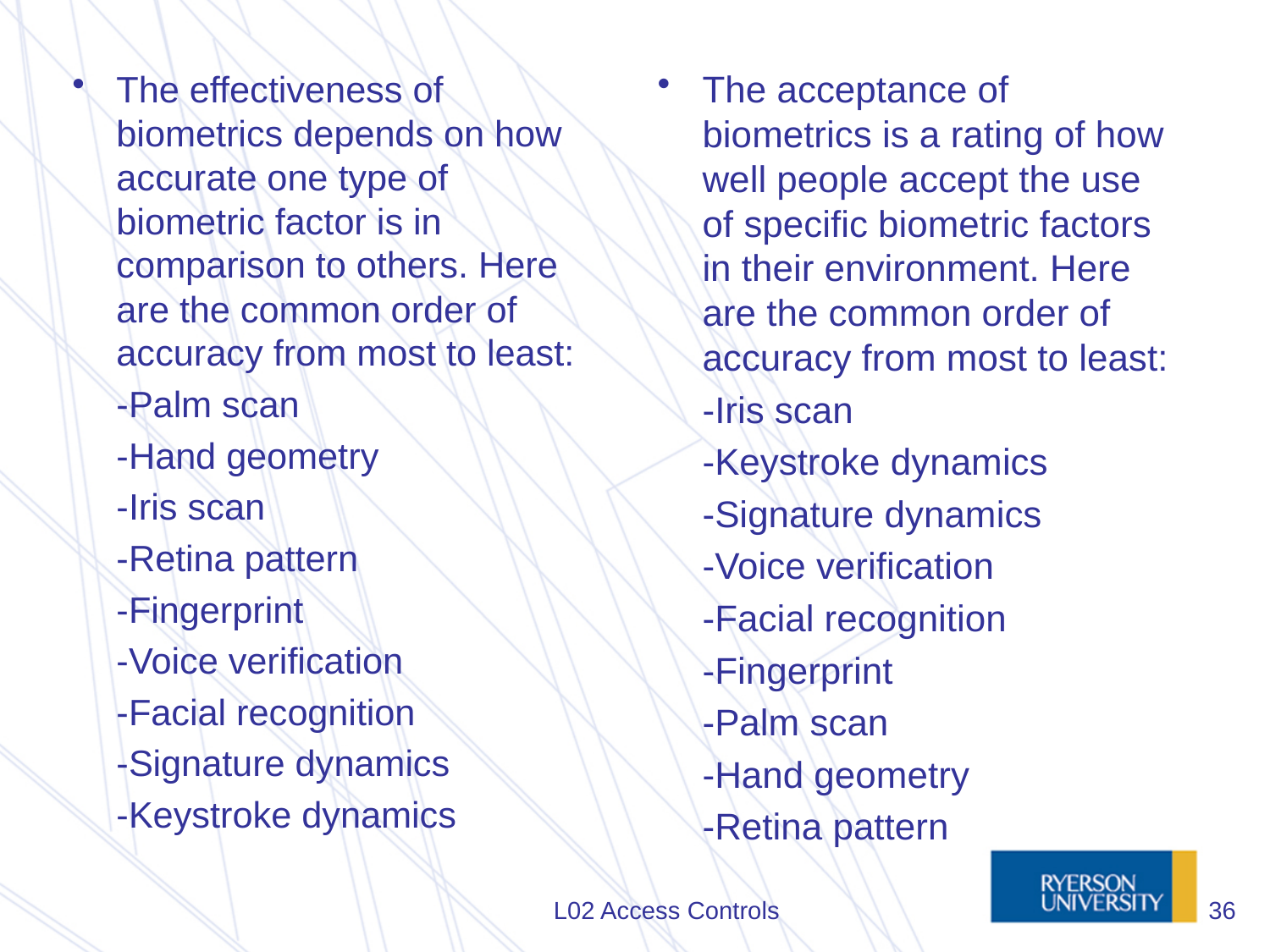

The effectiveness of biometrics depends on how accurate one type of biometric factor is in comparison to others. Here are the common order of accuracy from most to least:
	-Palm scan
	-Hand geometry
	-Iris scan
	-Retina pattern
	-Fingerprint
	-Voice verification
	-Facial recognition
	-Signature dynamics
	-Keystroke dynamics
The acceptance of biometrics is a rating of how well people accept the use of specific biometric factors in their environment. Here are the common order of accuracy from most to least:
	-Iris scan
	-Keystroke dynamics
	-Signature dynamics
	-Voice verification
	-Facial recognition
	-Fingerprint
	-Palm scan
	-Hand geometry
	-Retina pattern
L02 Access Controls
36